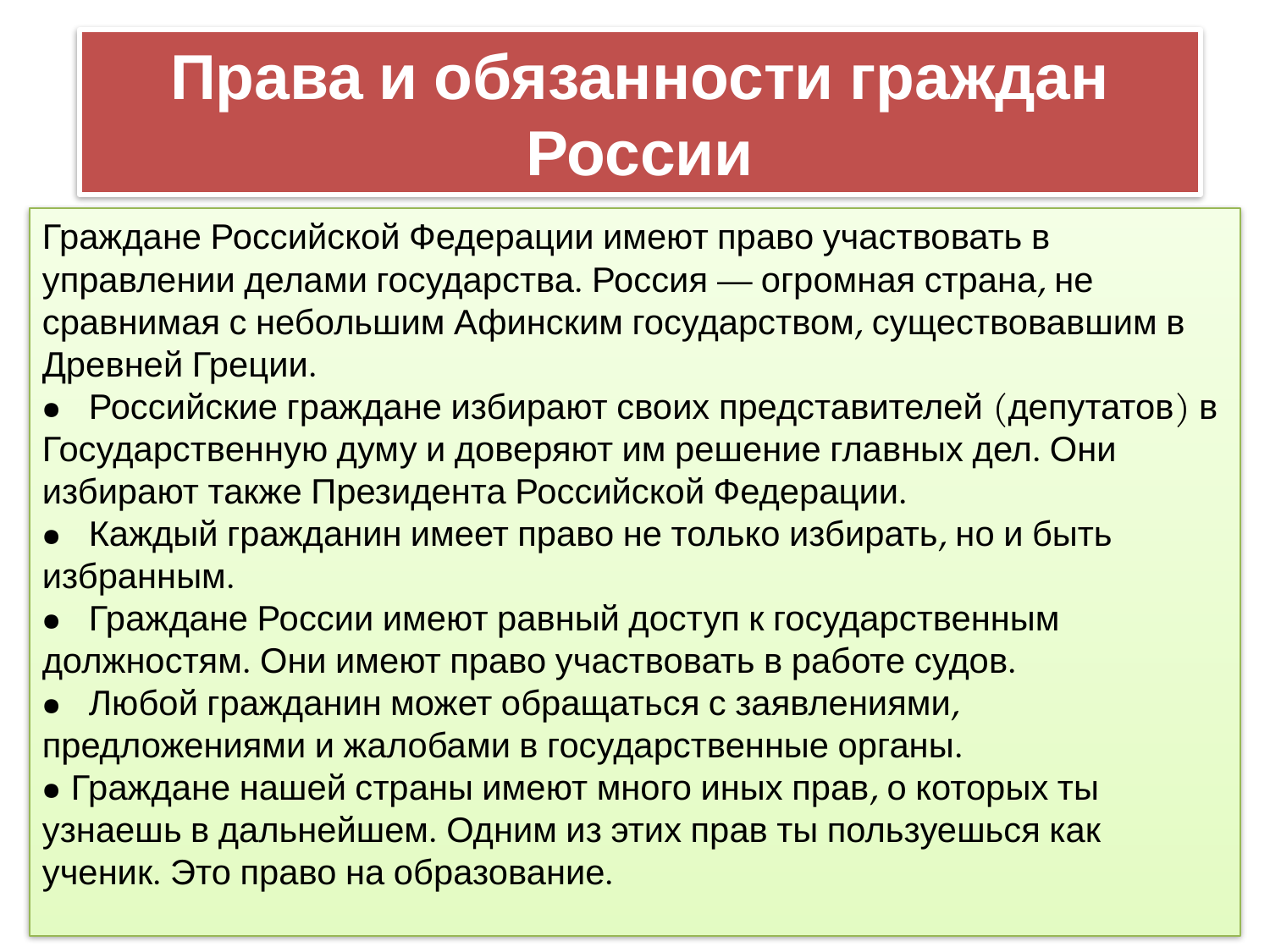

Права и обязанности граждан России
Граждане Российской Федерации имеют право участвовать в управлении делами государства. Россия — огромная страна, не сравнимая с небольшим Афинским государством, существовавшим в Древней Греции.
•   Российские граждане избирают своих представителей (депутатов) в Государственную думу и доверяют им решение главных дел. Они избирают также Президента Российской Федерации.
•   Каждый гражданин имеет право не только избирать, но и быть избранным.
•   Граждане России имеют равный доступ к государственным должностям. Они имеют право участвовать в работе судов.
•   Любой гражданин может обращаться с заявлениями, предложениями и жалобами в государственные органы.
• Граждане нашей страны имеют много иных прав, о которых ты узнаешь в дальнейшем. Одним из этих прав ты пользуешься как ученик. Это право на образование.